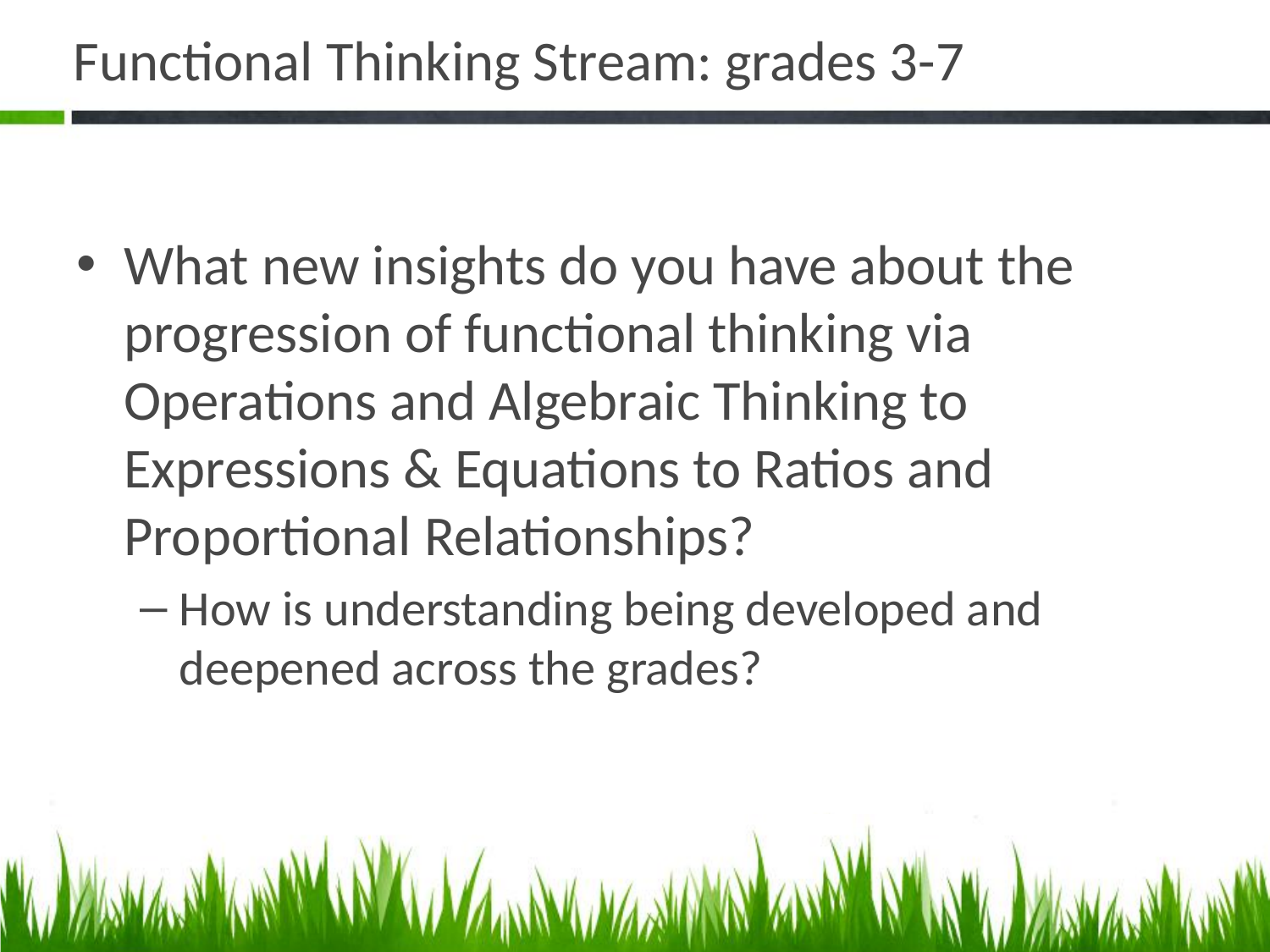

# Functional Thinking Stream: grades 3-7
What new insights do you have about the progression of functional thinking via Operations and Algebraic Thinking to Expressions & Equations to Ratios and Proportional Relationships?
How is understanding being developed and deepened across the grades?